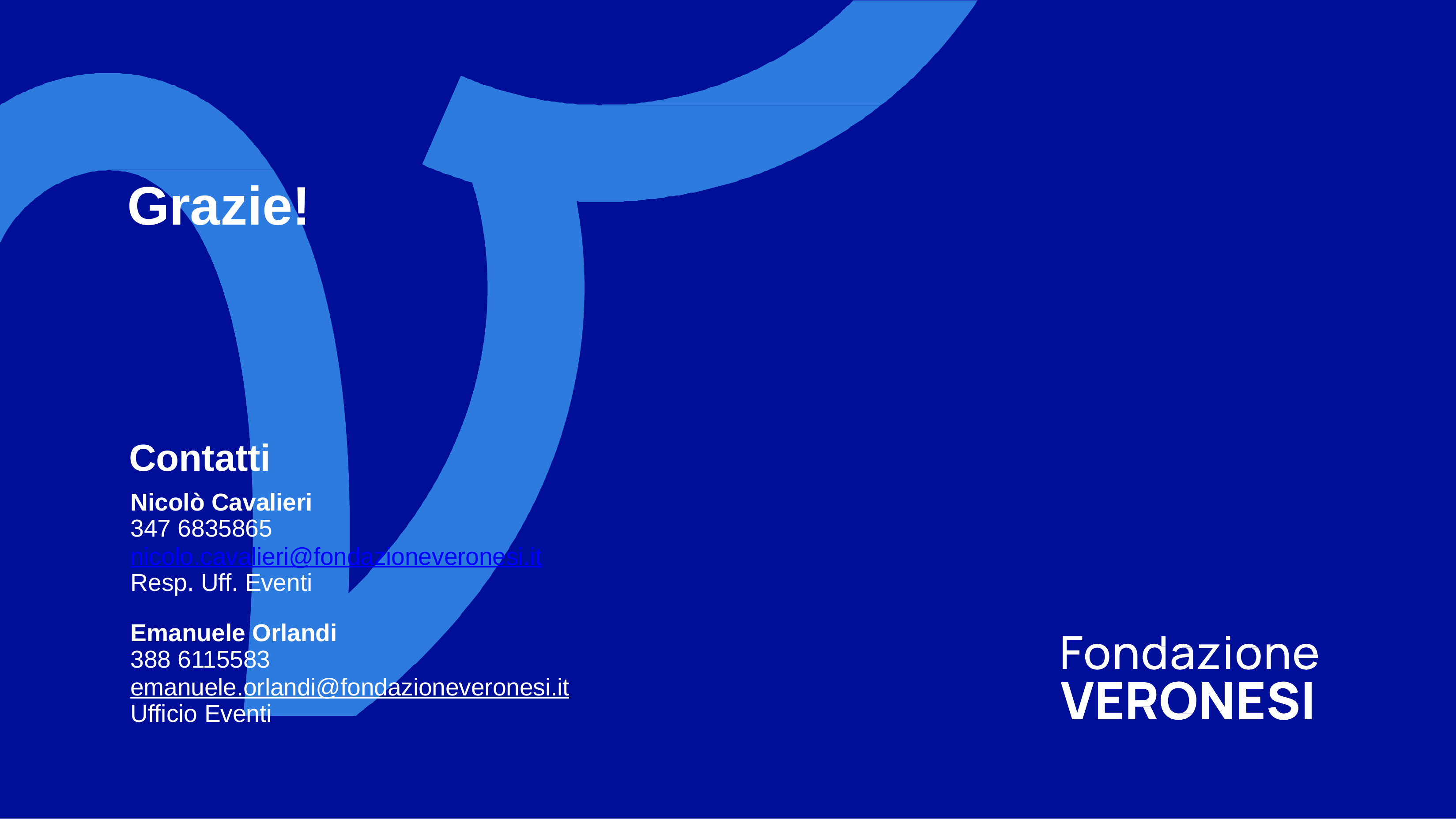

# Grazie!
Contatti
Nicolò Cavalieri
347 6835865
nicolo.cavalieri@fondazioneveronesi.it Resp. Uff. Eventi
Emanuele Orlandi
388 6115583
emanuele.orlandi@fondazioneveronesi.it Ufficio Eventi